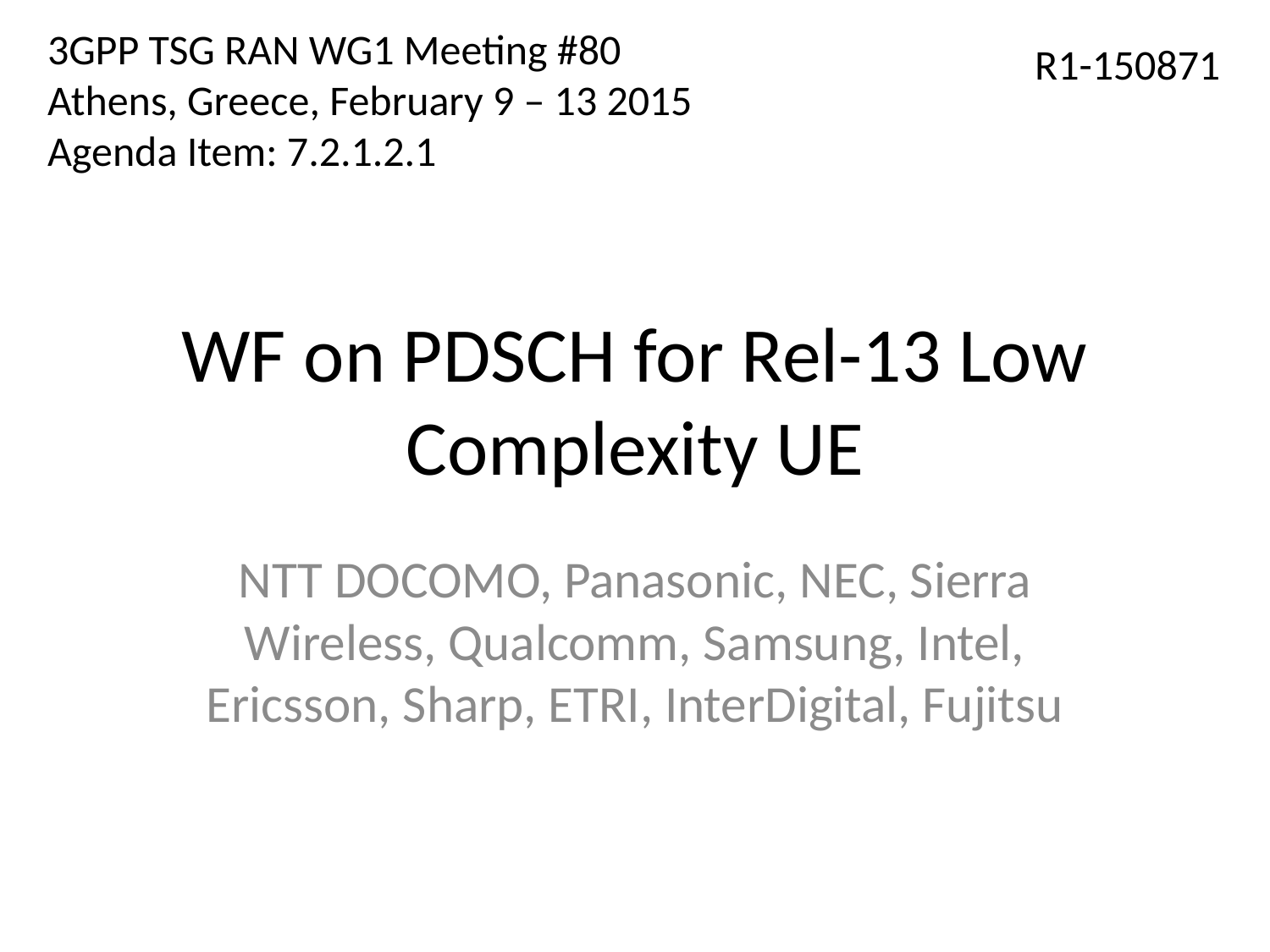

3GPP TSG RAN WG1 Meeting #80
Athens, Greece, February 9 – 13 2015
Agenda Item: 7.2.1.2.1
R1-150871
# WF on PDSCH for Rel-13 Low Complexity UE
NTT DOCOMO, Panasonic, NEC, Sierra Wireless, Qualcomm, Samsung, Intel, Ericsson, Sharp, ETRI, InterDigital, Fujitsu